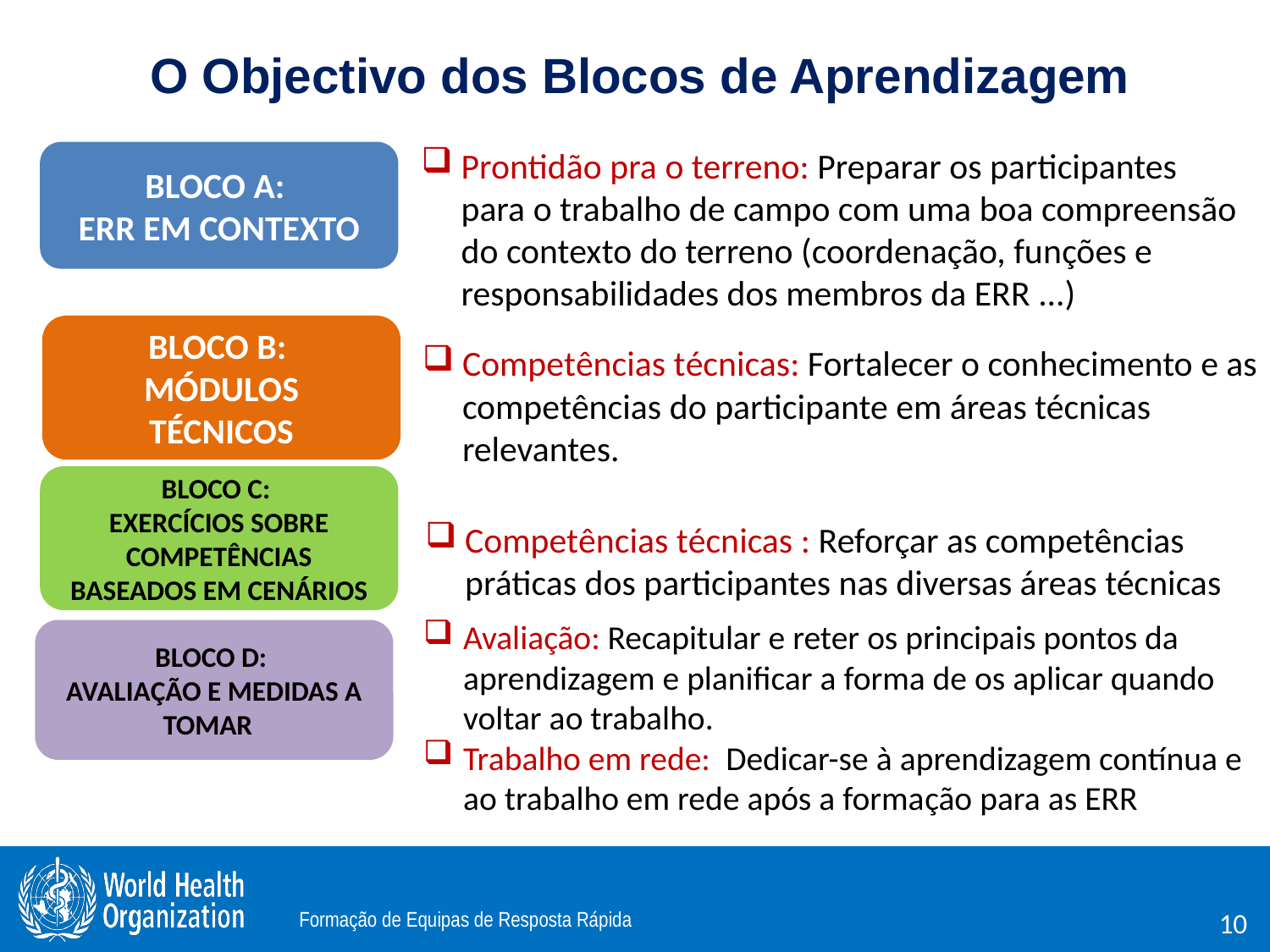

# O Objectivo dos Blocos de Aprendizagem
Prontidão pra o terreno: Preparar os participantes para o trabalho de campo com uma boa compreensão do contexto do terreno (coordenação, funções e responsabilidades dos membros da ERR ...)
BLOCO A:
ERR EM CONTEXTO
BLOCO B:
MÓDULOS
TÉCNICOS
Competências técnicas: Fortalecer o conhecimento e as competências do participante em áreas técnicas relevantes.
BLOCO C:
EXERCÍCIOS SOBRE COMPETÊNCIAS BASEADOS EM CENÁRIOS
Competências técnicas : Reforçar as competências práticas dos participantes nas diversas áreas técnicas
Avaliação: Recapitular e reter os principais pontos da aprendizagem e planificar a forma de os aplicar quando voltar ao trabalho.
Trabalho em rede:  Dedicar-se à aprendizagem contínua e ao trabalho em rede após a formação para as ERR
BLOCO D:
AVALIAÇÃO E MEDIDAS A TOMAR